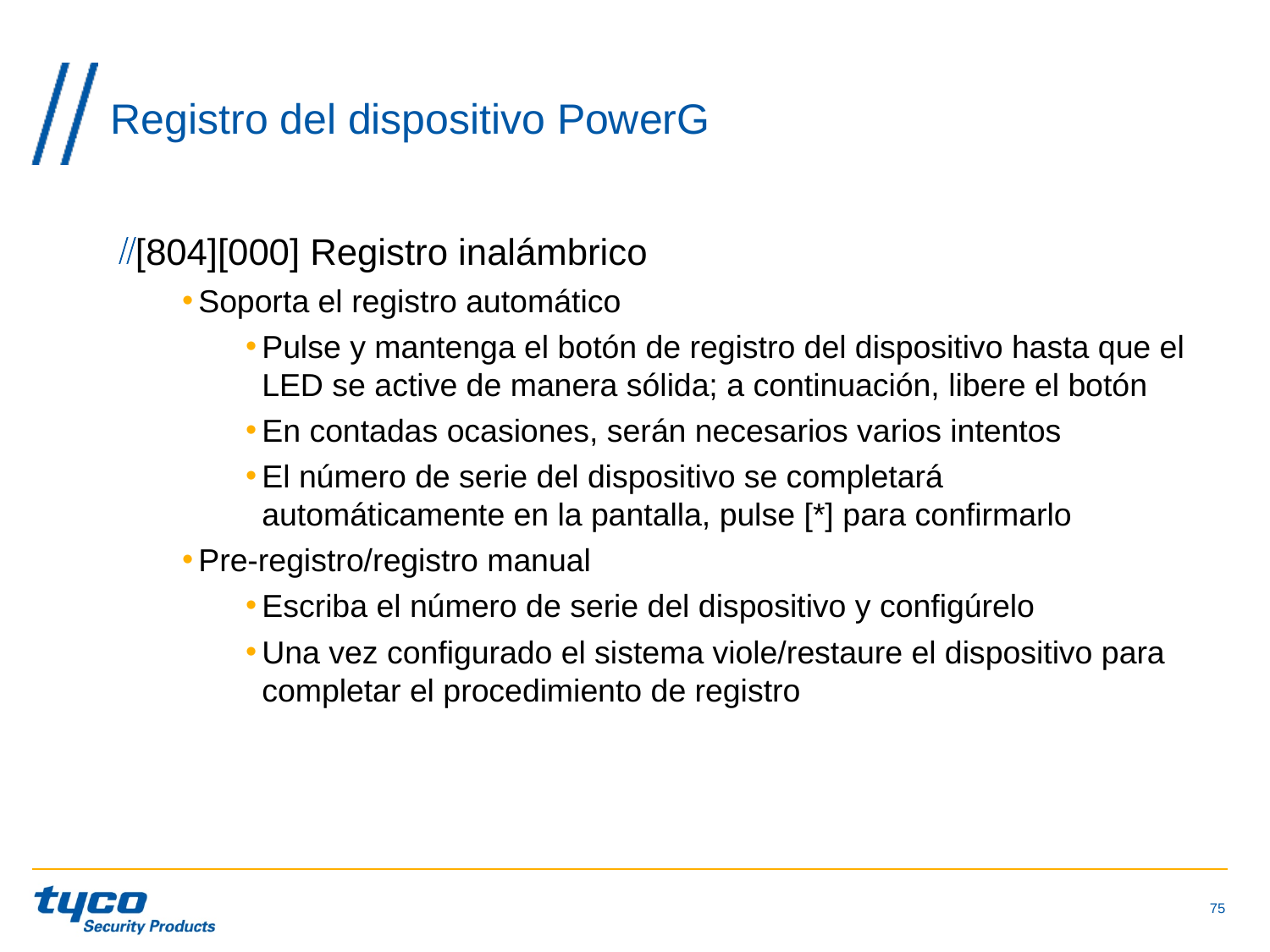

# Registro del dispositivo PowerG
[804][000] Registro inalámbrico
Soporta el registro automático
Pulse y mantenga el botón de registro del dispositivo hasta que el LED se active de manera sólida; a continuación, libere el botón
En contadas ocasiones, serán necesarios varios intentos
El número de serie del dispositivo se completará automáticamente en la pantalla, pulse [*] para confirmarlo
Pre-registro/registro manual
Escriba el número de serie del dispositivo y configúrelo
Una vez configurado el sistema viole/restaure el dispositivo para completar el procedimiento de registro
75